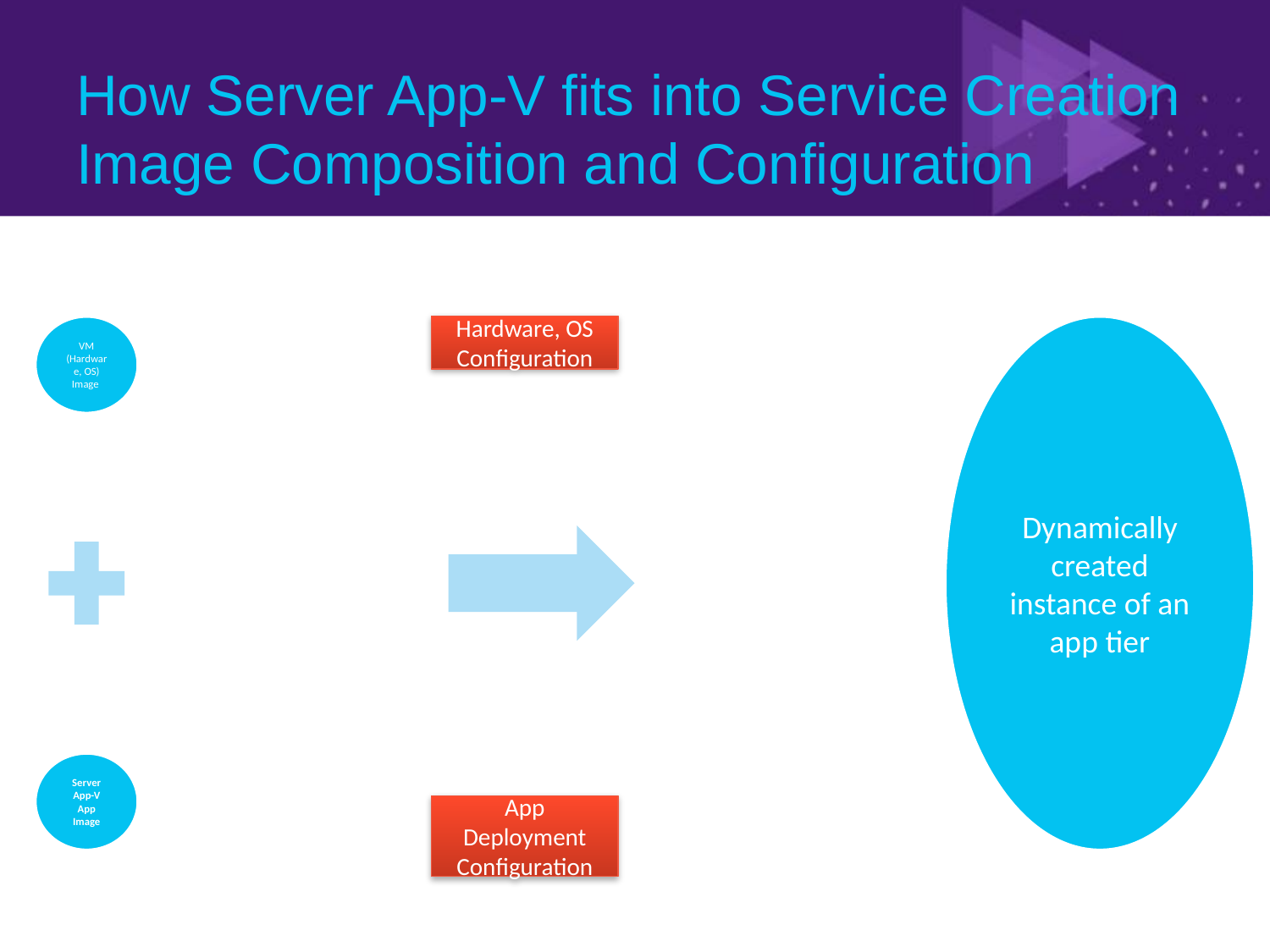

# How Server App-V fits into Service Creation Image Composition and Configuration
VM (Hardware, OS) Image
Server App-V App Image
Dynamically created instance of an app tier
Hardware, OS Configuration
App Deployment Configuration